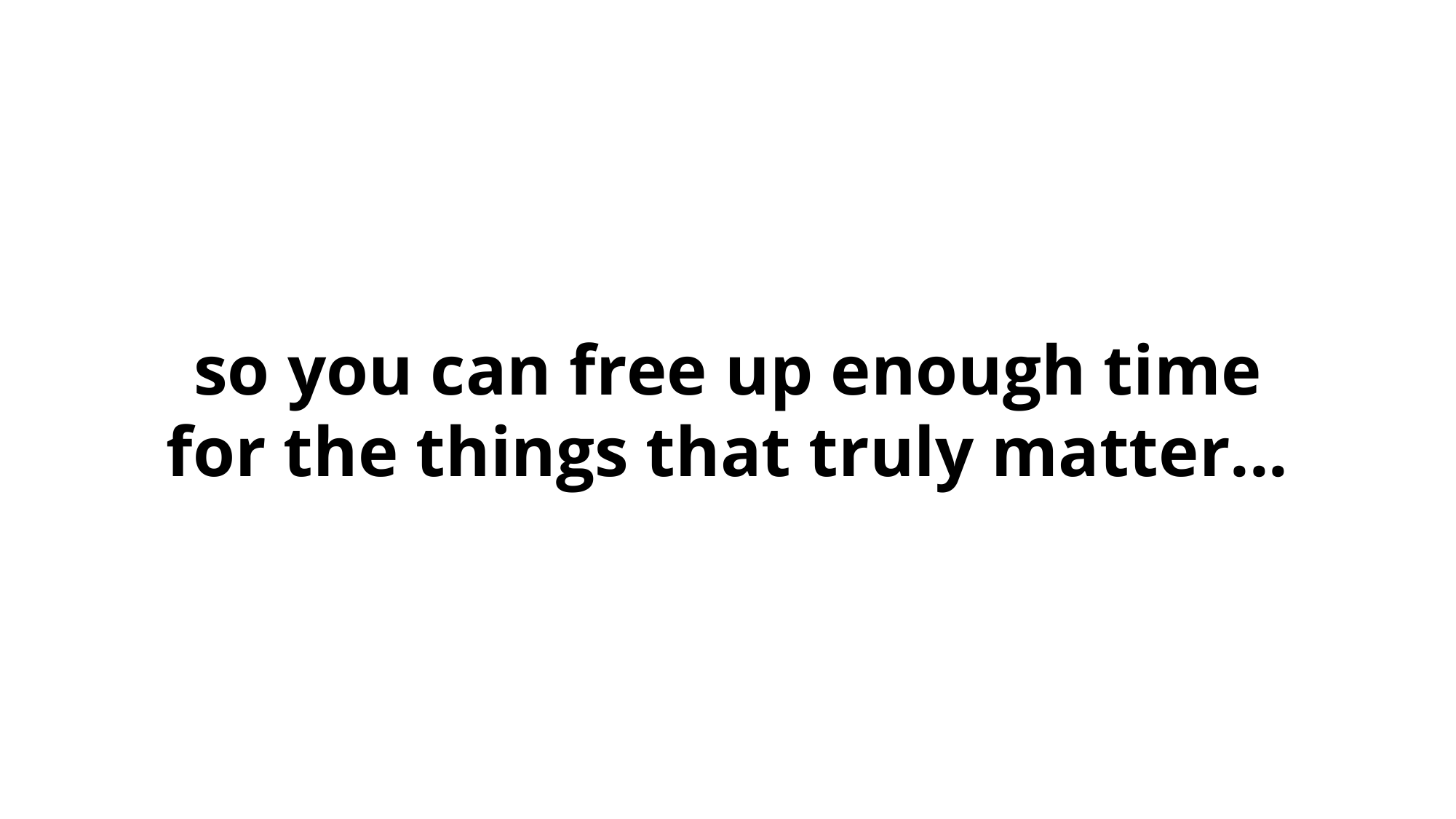

so you can free up enough time for the things that truly matter...